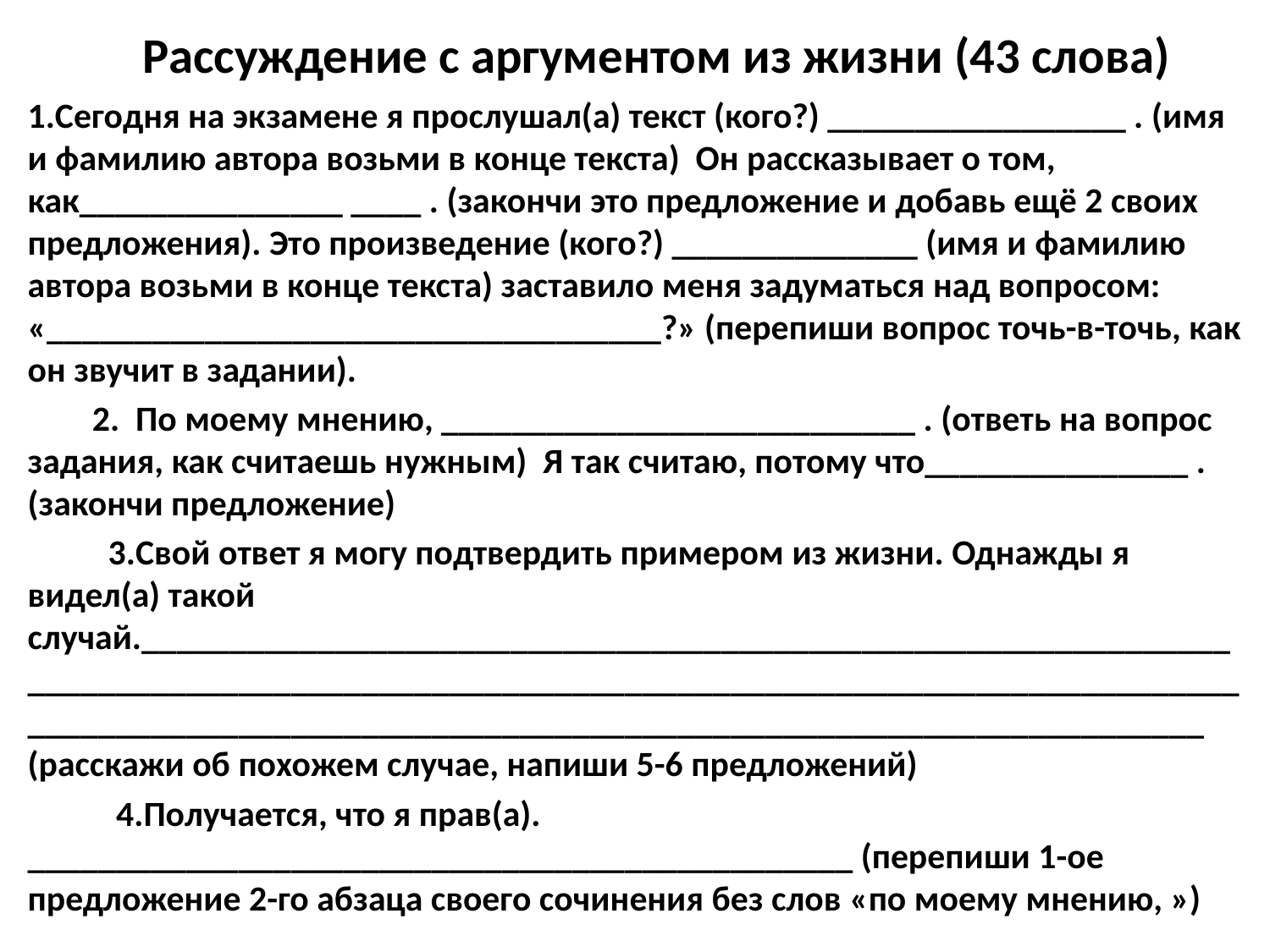

# Рассуждение с аргументом из жизни (43 слова)
1.Сегодня на экзамене я прослушал(а) текст (кого?) _________________ . (имя и фамилию автора возьми в конце текста)  Он рассказывает о том, как_______________ ____ . (закончи это предложение и добавь ещё 2 своих предложения). Это произведение (кого?) ______________ (имя и фамилию автора возьми в конце текста) заставило меня задуматься над вопросом: «___________________________________?» (перепиши вопрос точь-в-точь, как он звучит в задании).
        2.  По моему мнению, ___________________________ . (ответь на вопрос задания, как считаешь нужным)  Я так считаю, потому что_______________ . (закончи предложение)
          3.Свой ответ я могу подтвердить примером из жизни. Однажды я видел(а) такой случай.______________________________________________________________________________________________________________________________________________________________________________________________________ (расскажи об похожем случае, напиши 5-6 предложений)
           4.Получается, что я прав(а). _______________________________________________ (перепиши 1-ое предложение 2-го абзаца своего сочинения без слов «по моему мнению, »)